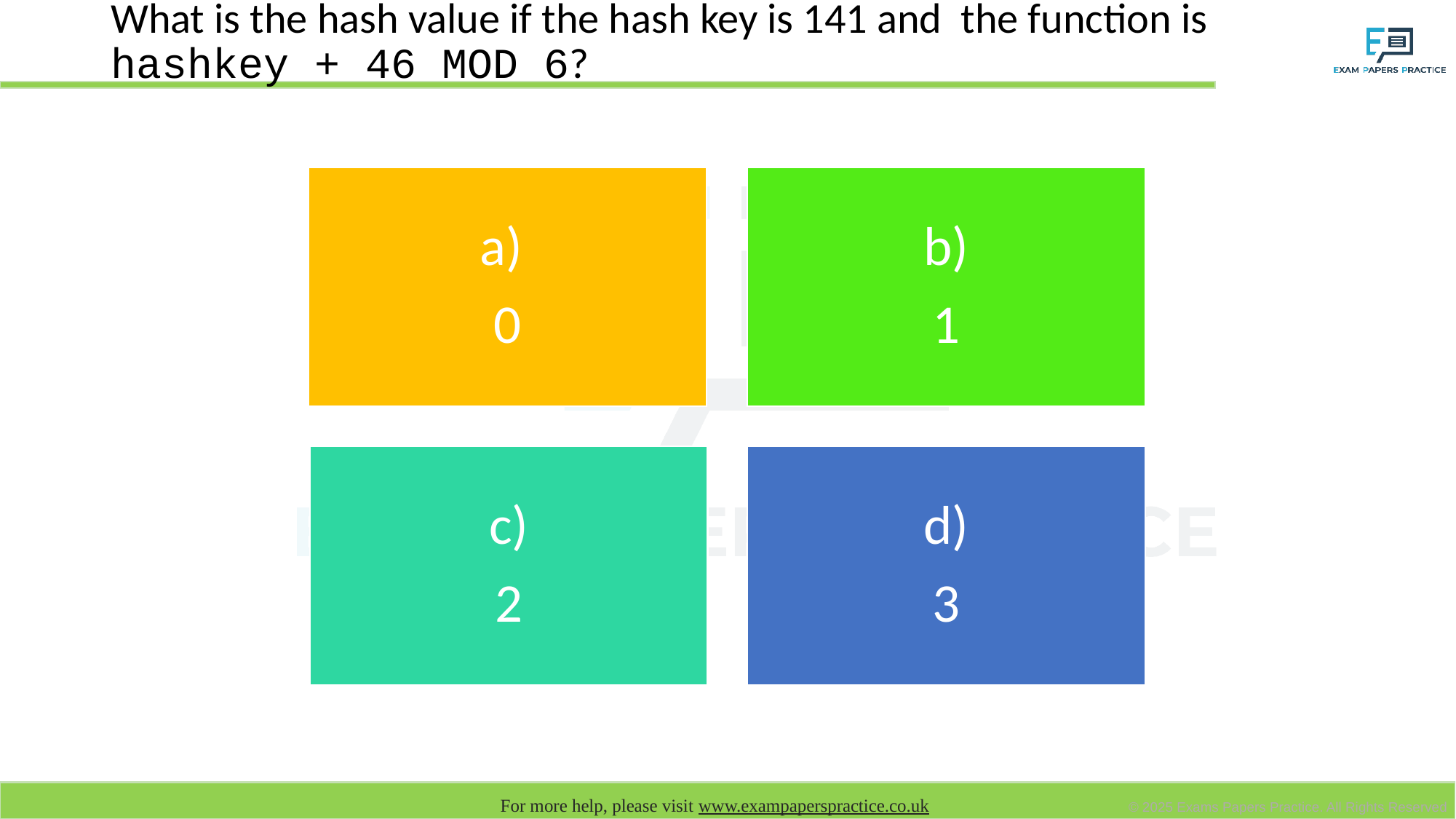

# What is the hash value if the hash key is 141 and  the function is hashkey + 46 MOD 6?
a)
0
b)
1
c)
2
d)
3